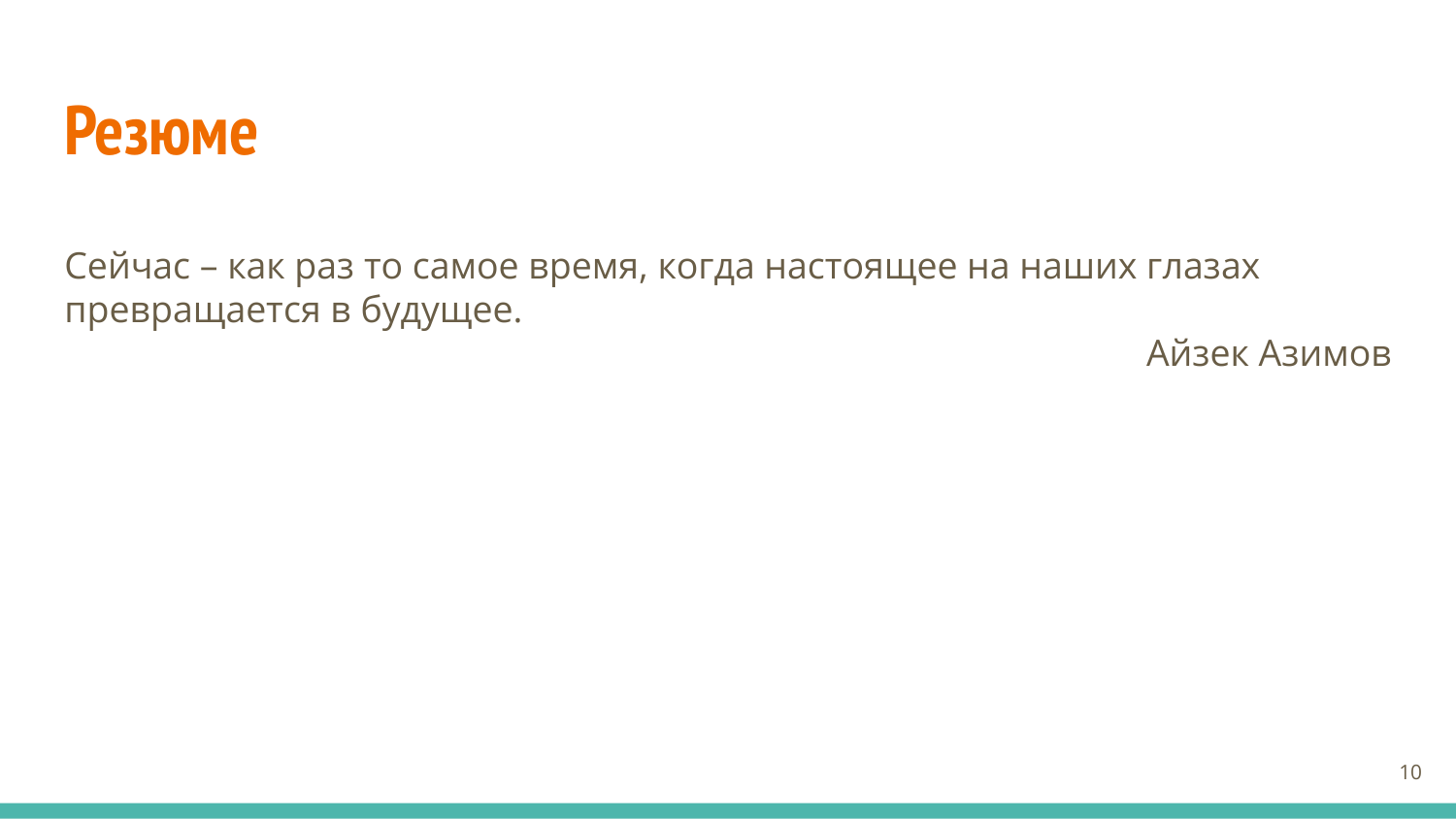

# Резюме
Сейчас – как раз то самое время, когда настоящее на наших глазах
превращается в будущее.
Айзек Азимов
10